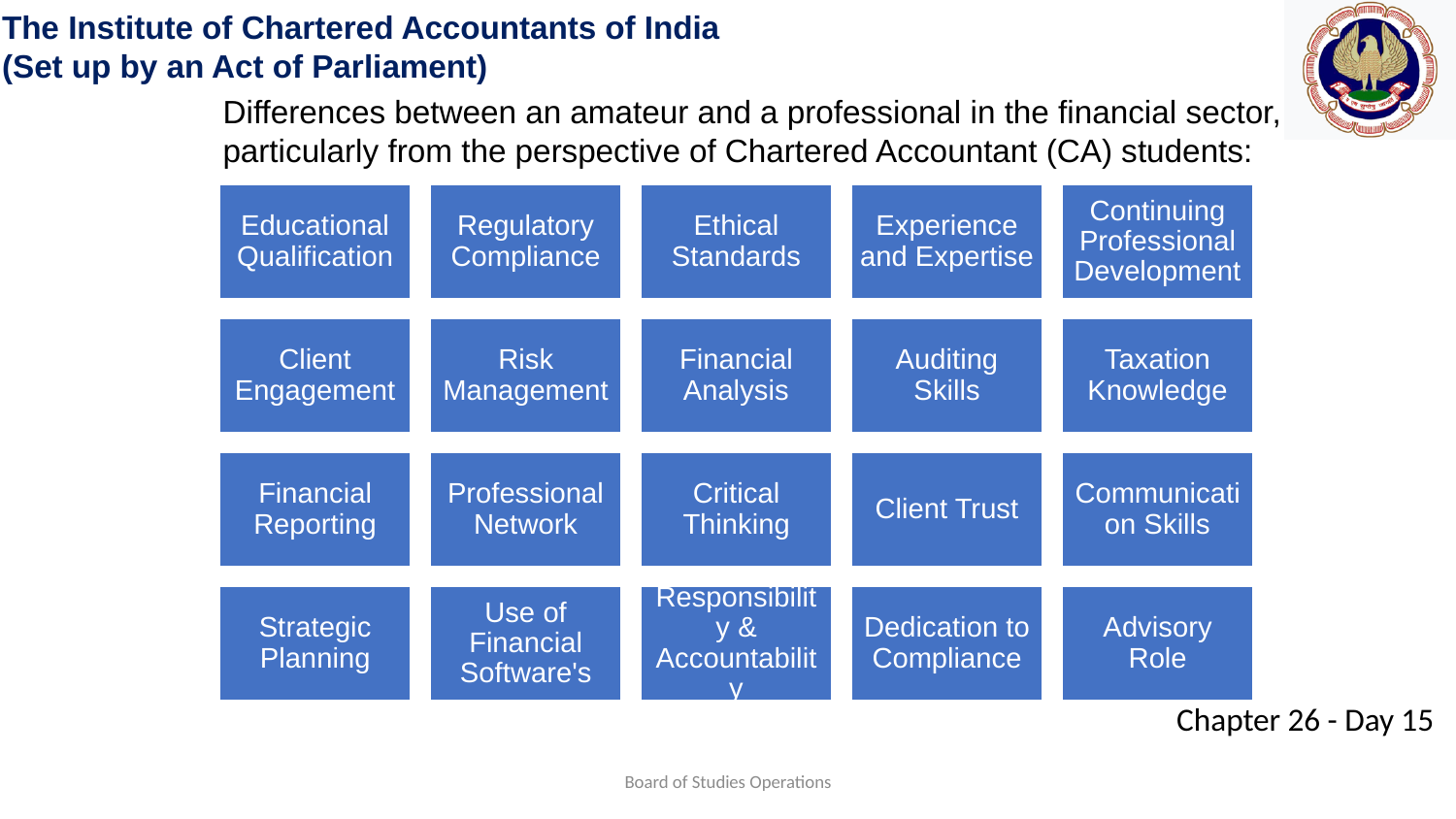

Differences between an amateur and a professional in the financial sector, particularly from the perspective of Chartered Accountant (CA) students:
Educational Qualification
Regulatory Compliance
Ethical Standards
Experience and Expertise
Continuing Professional Development
Client Engagement
Risk Management
Financial Analysis
Auditing Skills
Taxation Knowledge
Financial Reporting
Professional Network
Critical Thinking
Client Trust
Communication Skills
Strategic Planning
Use of Financial Software's
Responsibility & Accountability
Dedication to Compliance
Advisory Role
Board of Studies Operations